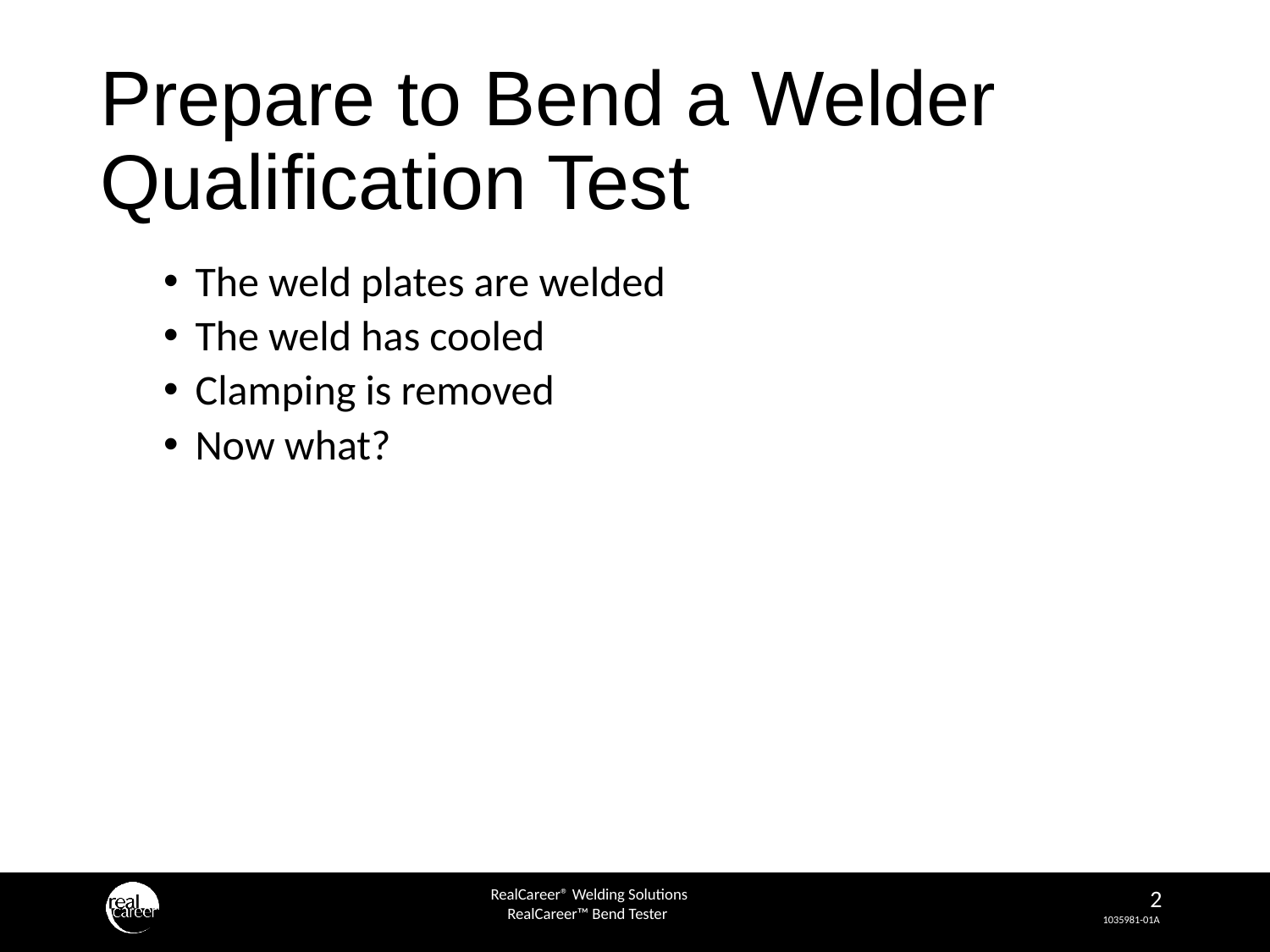

# Prepare to Bend a Welder Qualification Test
The weld plates are welded
The weld has cooled
Clamping is removed
Now what?